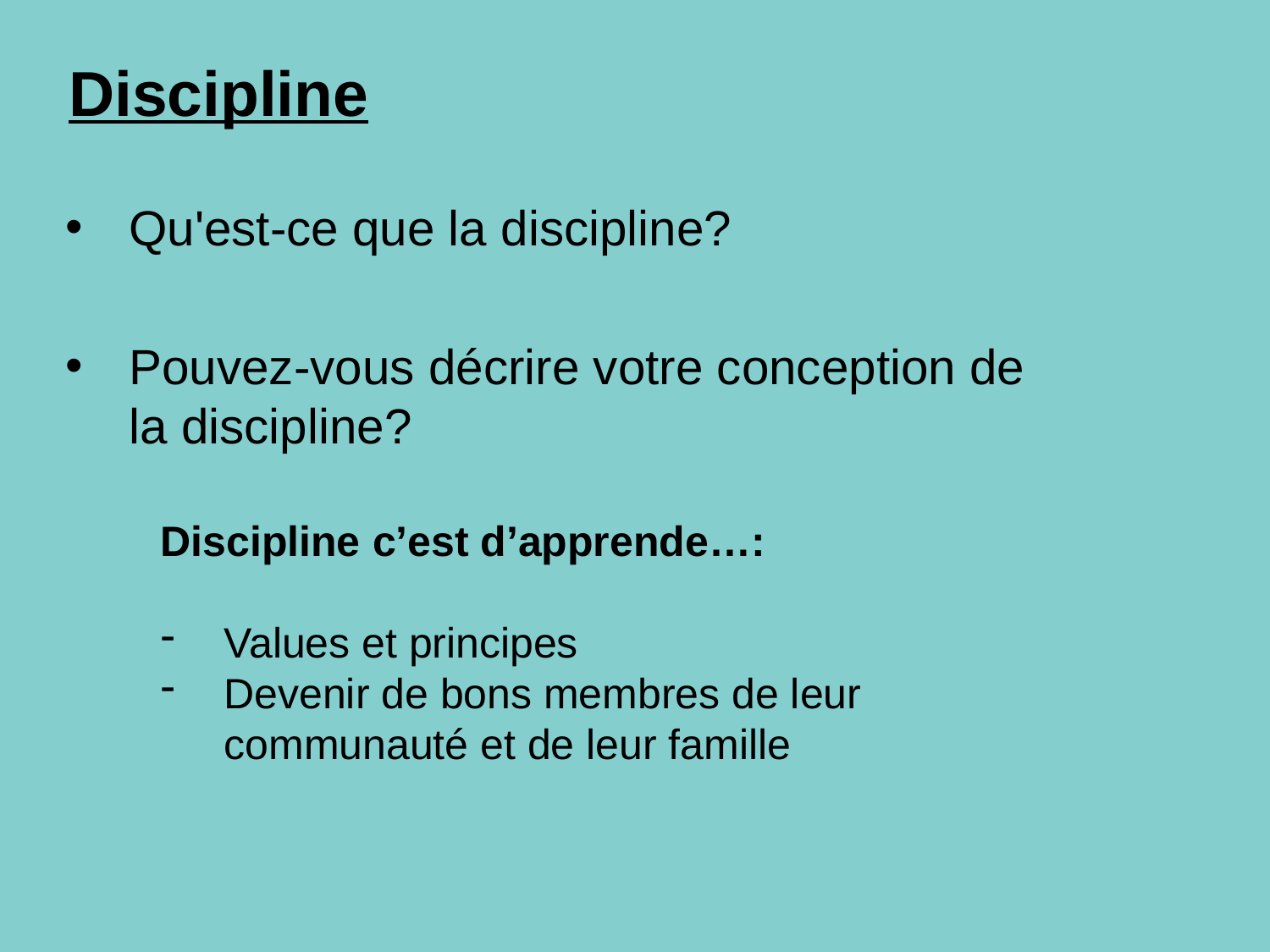

# Discipline
Qu'est-ce que la discipline?

Pouvez-vous décrire votre conception de la discipline?
Discipline c’est d’apprende…:

Values et principes
Devenir de bons membres de leur communauté et de leur famille